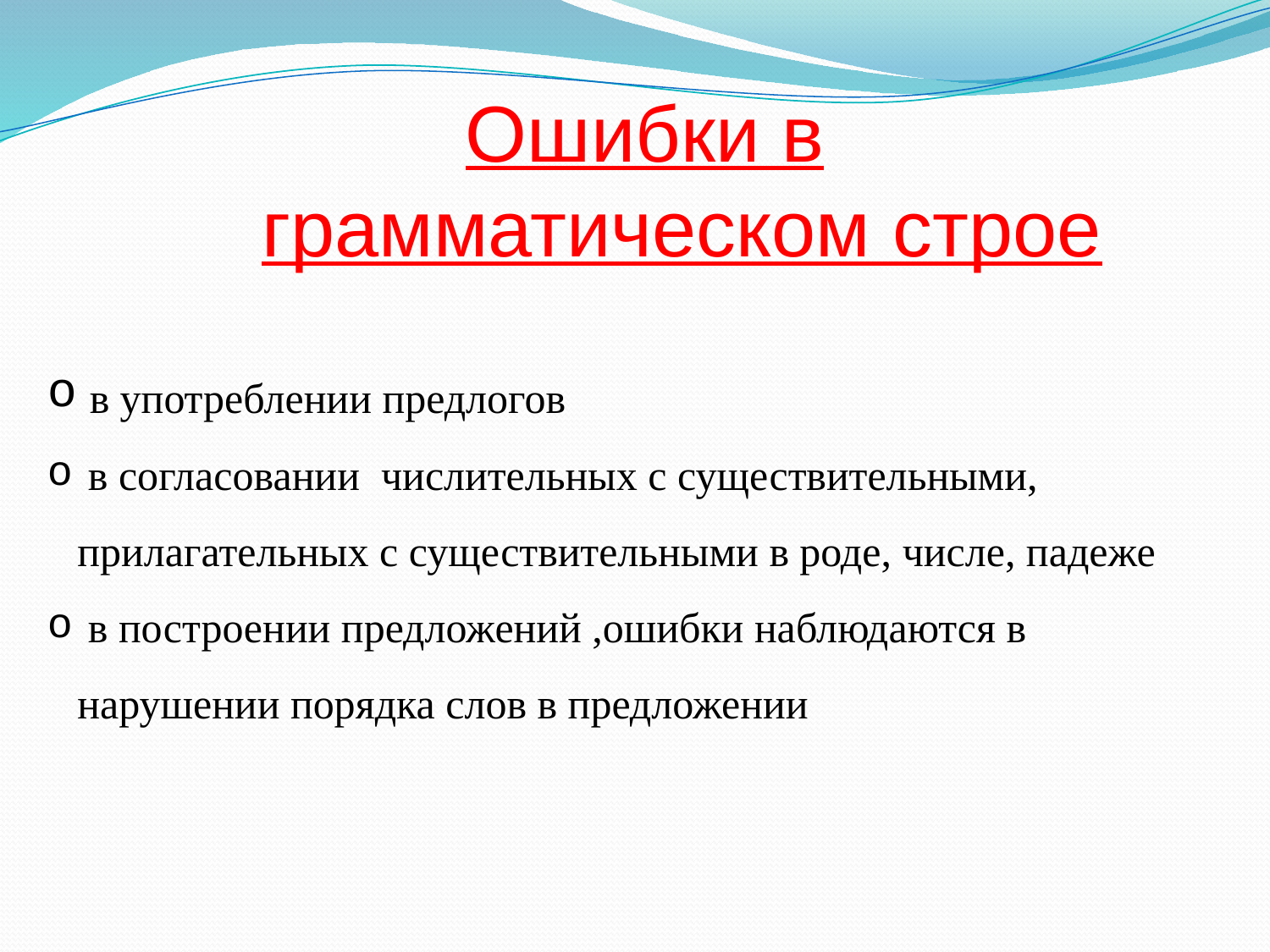

Ошибки в грамматическом строе
 в употреблении предлогов
 в согласовании  числительных с существительными, прилагательных с существительными в роде, числе, падеже
 в построении предложений ,ошибки наблюдаются в нарушении порядка слов в предложении